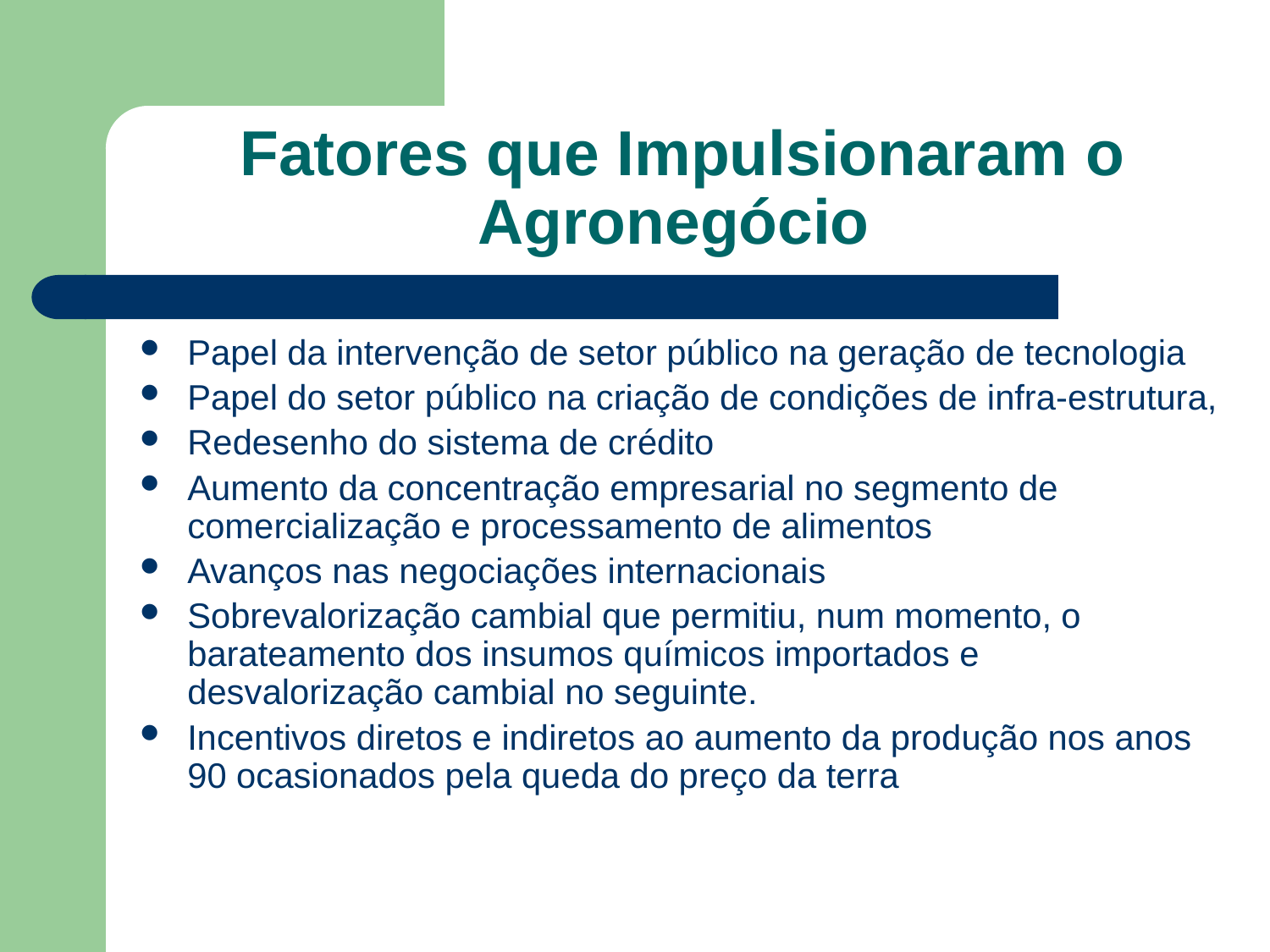

# Fatores que Impulsionaram o Agronegócio
Papel da intervenção de setor público na geração de tecnologia
Papel do setor público na criação de condições de infra-estrutura,
Redesenho do sistema de crédito
Aumento da concentração empresarial no segmento de comercialização e processamento de alimentos
Avanços nas negociações internacionais
Sobrevalorização cambial que permitiu, num momento, o barateamento dos insumos químicos importados e desvalorização cambial no seguinte.
Incentivos diretos e indiretos ao aumento da produção nos anos 90 ocasionados pela queda do preço da terra